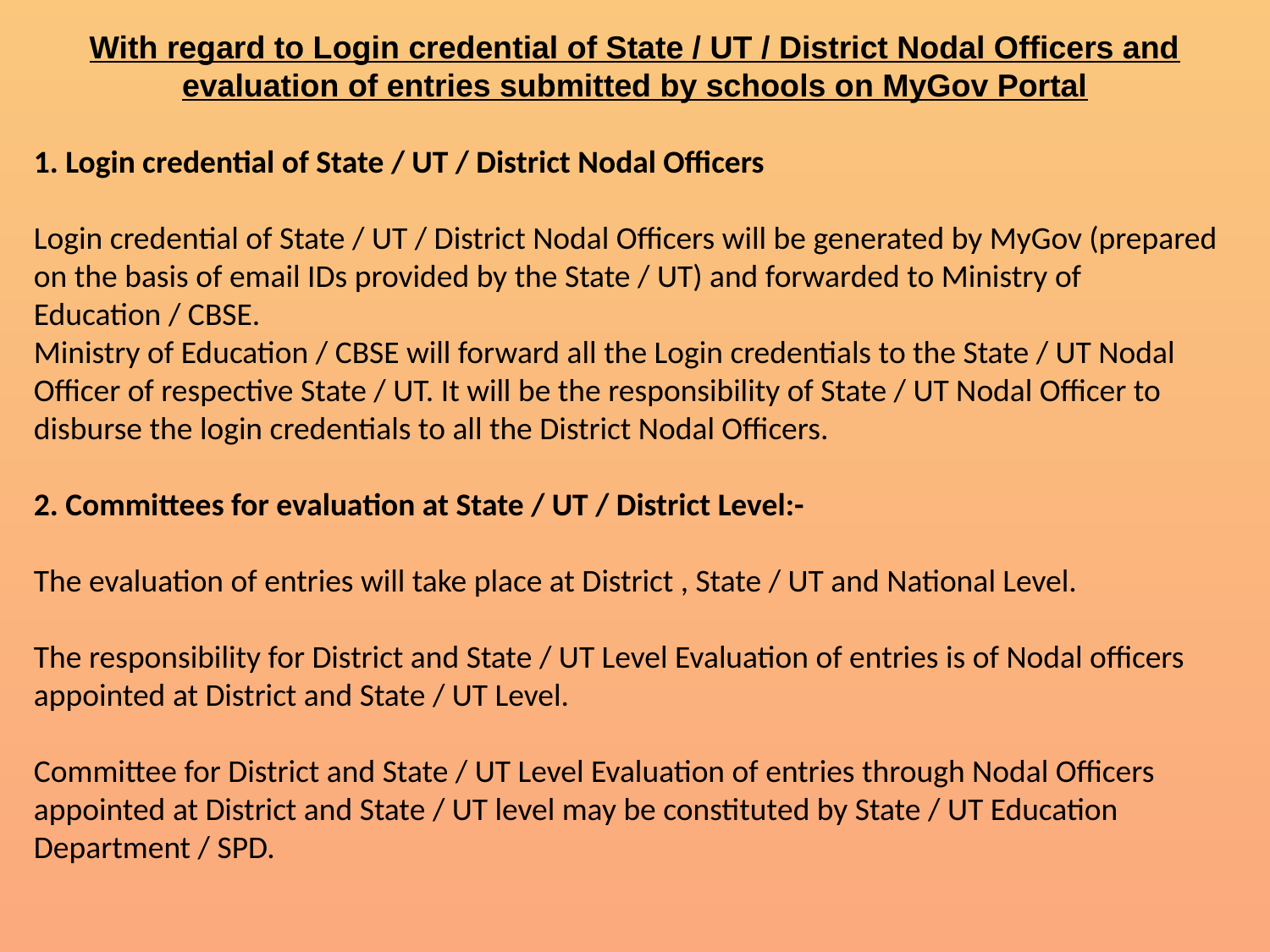

With regard to Login credential of State / UT / District Nodal Officers and evaluation of entries submitted by schools on MyGov Portal

1. Login credential of State / UT / District Nodal Officers

Login credential of State / UT / District Nodal Officers will be generated by MyGov (prepared on the basis of email IDs provided by the State / UT) and forwarded to Ministry of Education / CBSE.
Ministry of Education / CBSE will forward all the Login credentials to the State / UT Nodal Officer of respective State / UT. It will be the responsibility of State / UT Nodal Officer to disburse the login credentials to all the District Nodal Officers.

2. Committees for evaluation at State / UT / District Level:-

The evaluation of entries will take place at District , State / UT and National Level.

The responsibility for District and State / UT Level Evaluation of entries is of Nodal officers appointed at District and State / UT Level.

Committee for District and State / UT Level Evaluation of entries through Nodal Officers appointed at District and State / UT level may be constituted by State / UT Education Department / SPD.